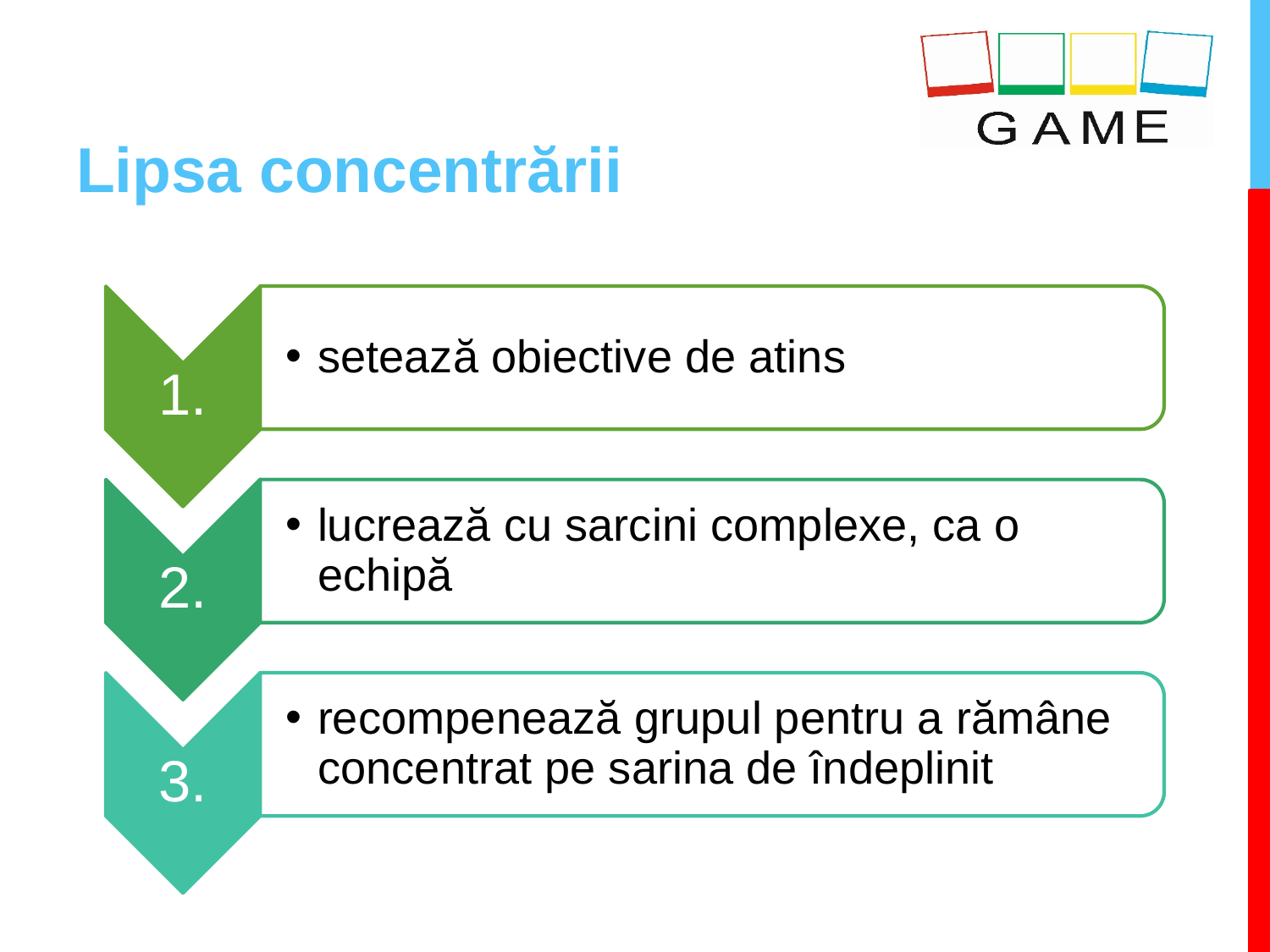

# Lipsa concentrării

setează obiective de atins

1.
lucrează cu sarcini complexe, ca o echipă

2.
recompenează grupul pentru a rămâne concentrat pe sarina de îndeplinit

3.